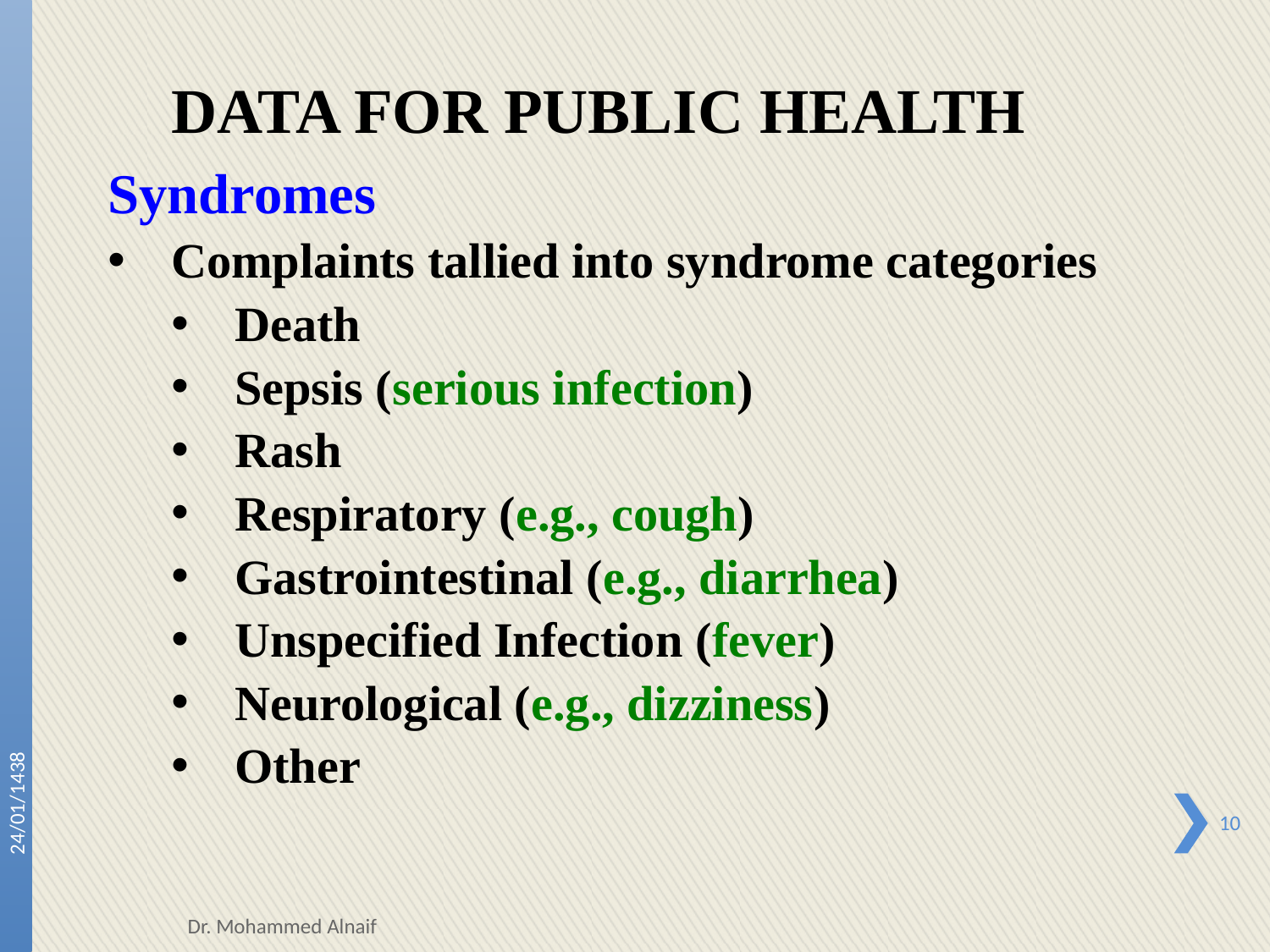

DATA FOR PUBLIC HEALTH
Syndromes
Complaints tallied into syndrome categories
Death
Sepsis (serious infection)
Rash
Respiratory (e.g., cough)
Gastrointestinal (e.g., diarrhea)
Unspecified Infection (fever)
Neurological (e.g., dizziness)
Other
24/01/1438
10
Dr. Mohammed Alnaif